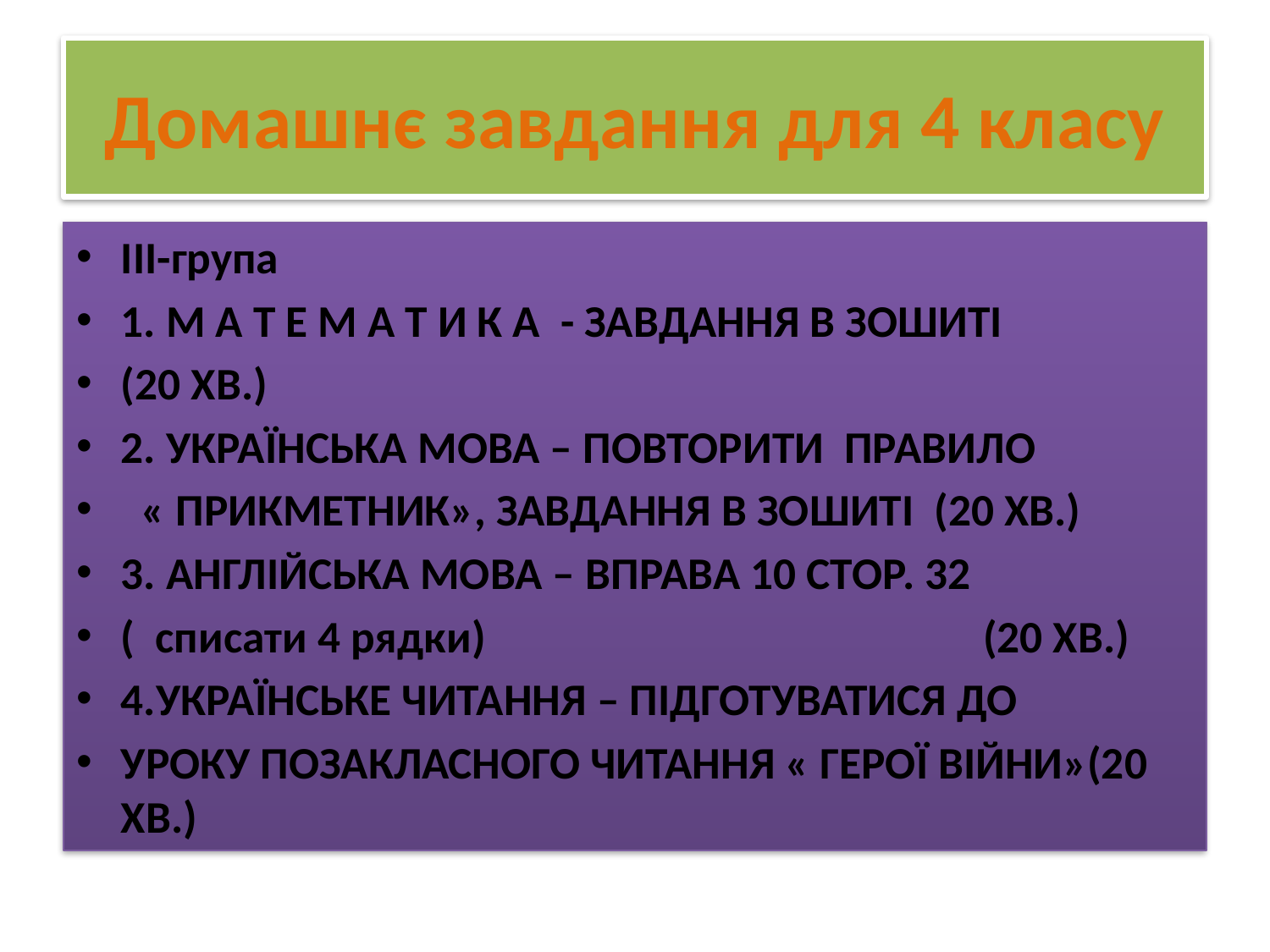

# Домашнє завдання для 4 класу
ІІІ-група
1. М А Т Е М А Т И К А  - ЗАВДАННЯ В ЗОШИТІ
(20 ХВ.)
2. УКРАЇНСЬКА МОВА – ПОВТОРИТИ  ПРАВИЛО
  « ПРИКМЕТНИК», ЗАВДАННЯ В ЗОШИТІ  (20 ХВ.)
3. АНГЛІЙСЬКА МОВА – ВПРАВА 10 СТОР. 32
(  списати 4 рядки)                                                 (20 ХВ.)
4.УКРАЇНСЬКЕ ЧИТАННЯ – ПІДГОТУВАТИСЯ ДО
УРОКУ ПОЗАКЛАСНОГО ЧИТАННЯ « ГЕРОЇ ВІЙНИ»(20 ХВ.)